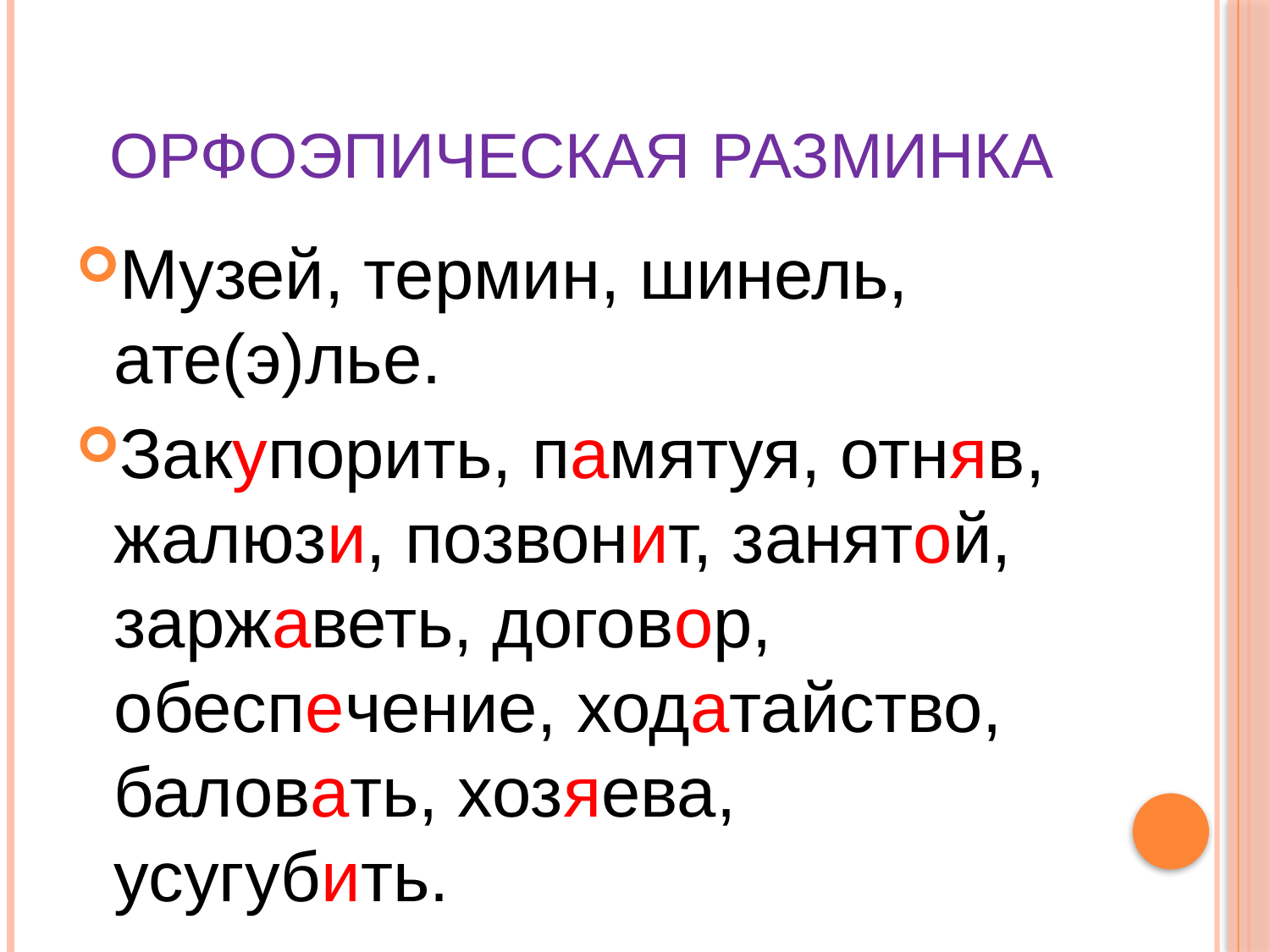

# ОРФОЭПИЧЕСКАЯ РАЗМИНКА
Музей, термин, шинель, ате(э)лье.
Закупорить, памятуя, отняв, жалюзи, позвонит, занятой, заржаветь, договор, обеспечение, ходатайство, баловать, хозяева, усугубить.